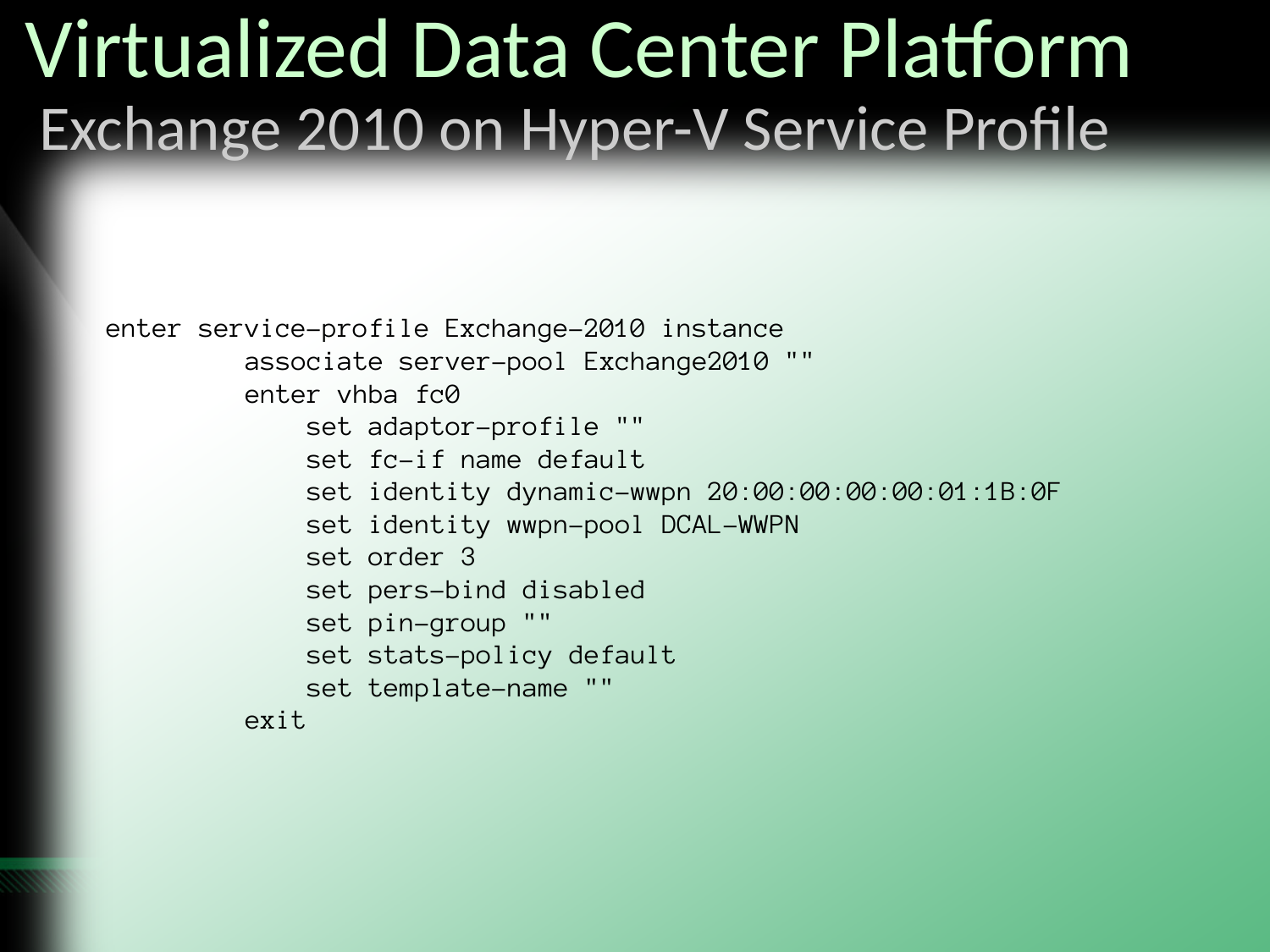

Virtualized Data Center Platform
 Exchange 2010 on Hyper-V Service Profile

enter service-profile Exchange-2010 instance
         associate server-pool Exchange2010 ""
         enter vhba fc0
             set adaptor-profile ""
             set fc-if name default
             set identity dynamic-wwpn 20:00:00:00:00:01:1B:0F
             set identity wwpn-pool DCAL-WWPN
             set order 3
             set pers-bind disabled
             set pin-group ""
             set stats-policy default
             set template-name ""
         exit